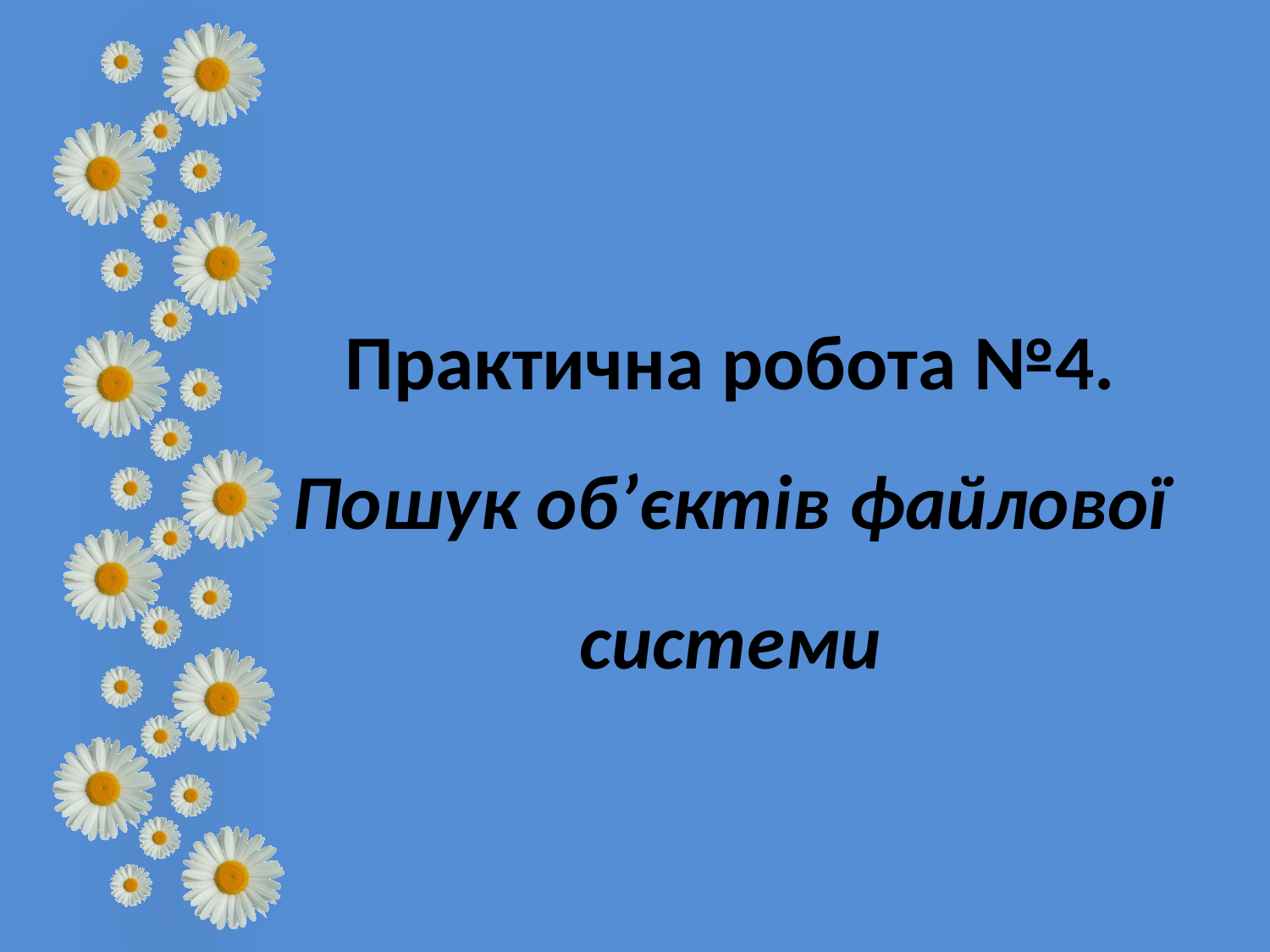

# Практична робота №4. Пошук об’єктів файлової системи